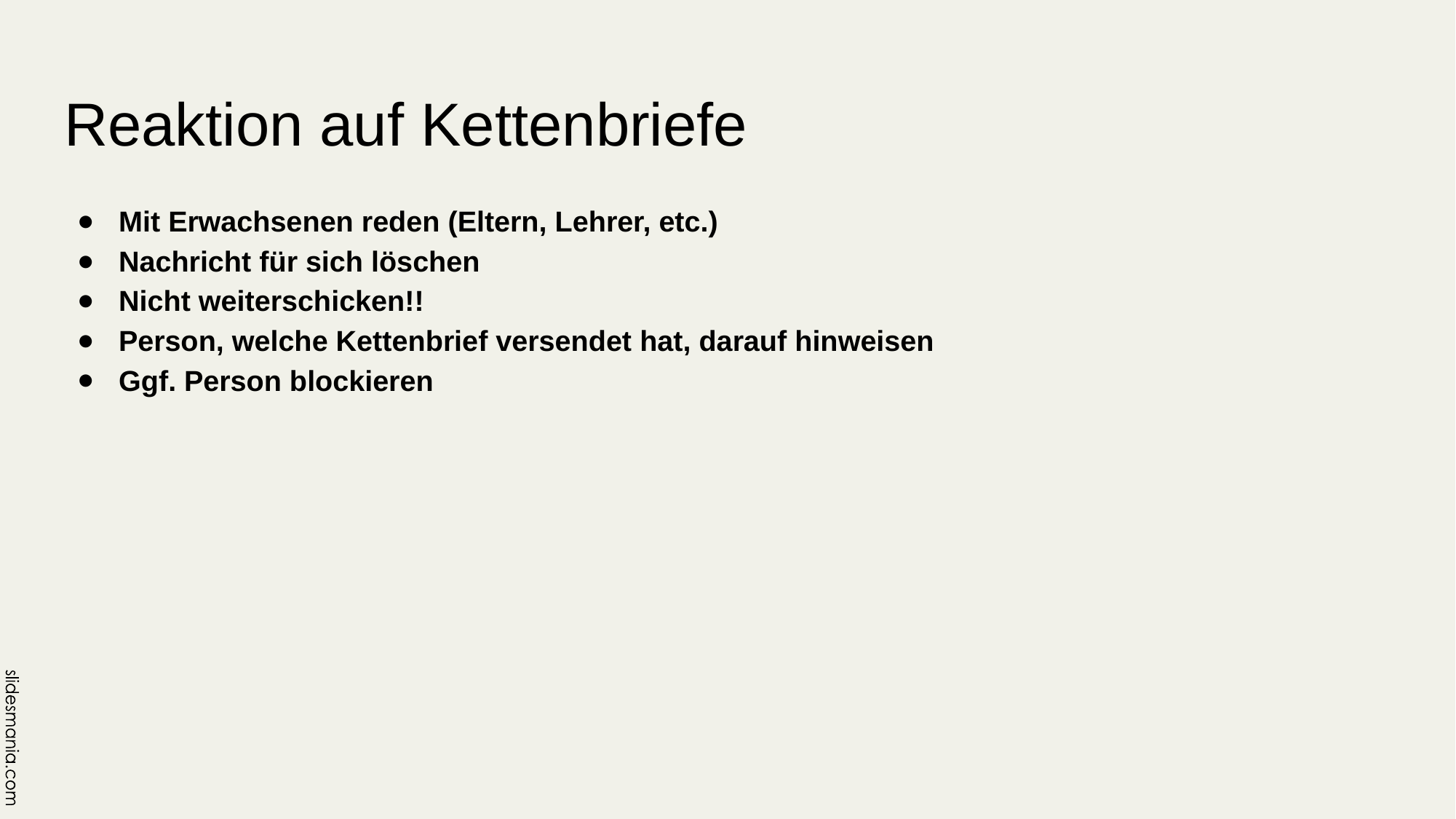

# Reaktion auf Kettenbriefe
Mit Erwachsenen reden (Eltern, Lehrer, etc.)
Nachricht für sich löschen
Nicht weiterschicken!!
Person, welche Kettenbrief versendet hat, darauf hinweisen
Ggf. Person blockieren